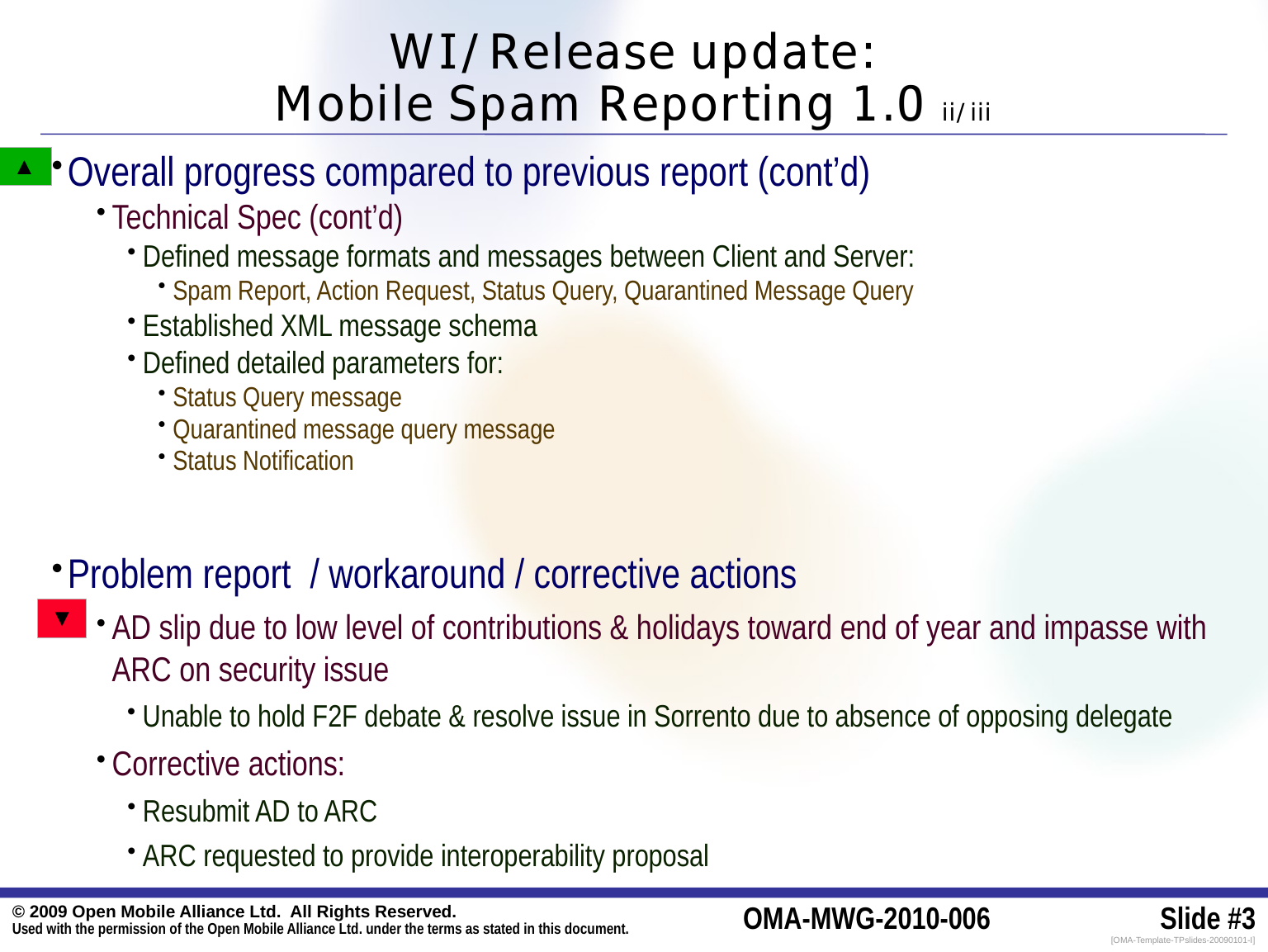

# WI/Release update: Mobile Spam Reporting 1.0 ii/iii
Overall progress compared to previous report (cont’d)
Technical Spec (cont’d)
Defined message formats and messages between Client and Server:
Spam Report, Action Request, Status Query, Quarantined Message Query
Established XML message schema
Defined detailed parameters for:
Status Query message
Quarantined message query message
Status Notification

Problem report  / workaround / corrective actions
AD slip due to low level of contributions & holidays toward end of year and impasse with ARC on security issue
Unable to hold F2F debate & resolve issue in Sorrento due to absence of opposing delegate
Corrective actions:
Resubmit AD to ARC
ARC requested to provide interoperability proposal
▲
▼